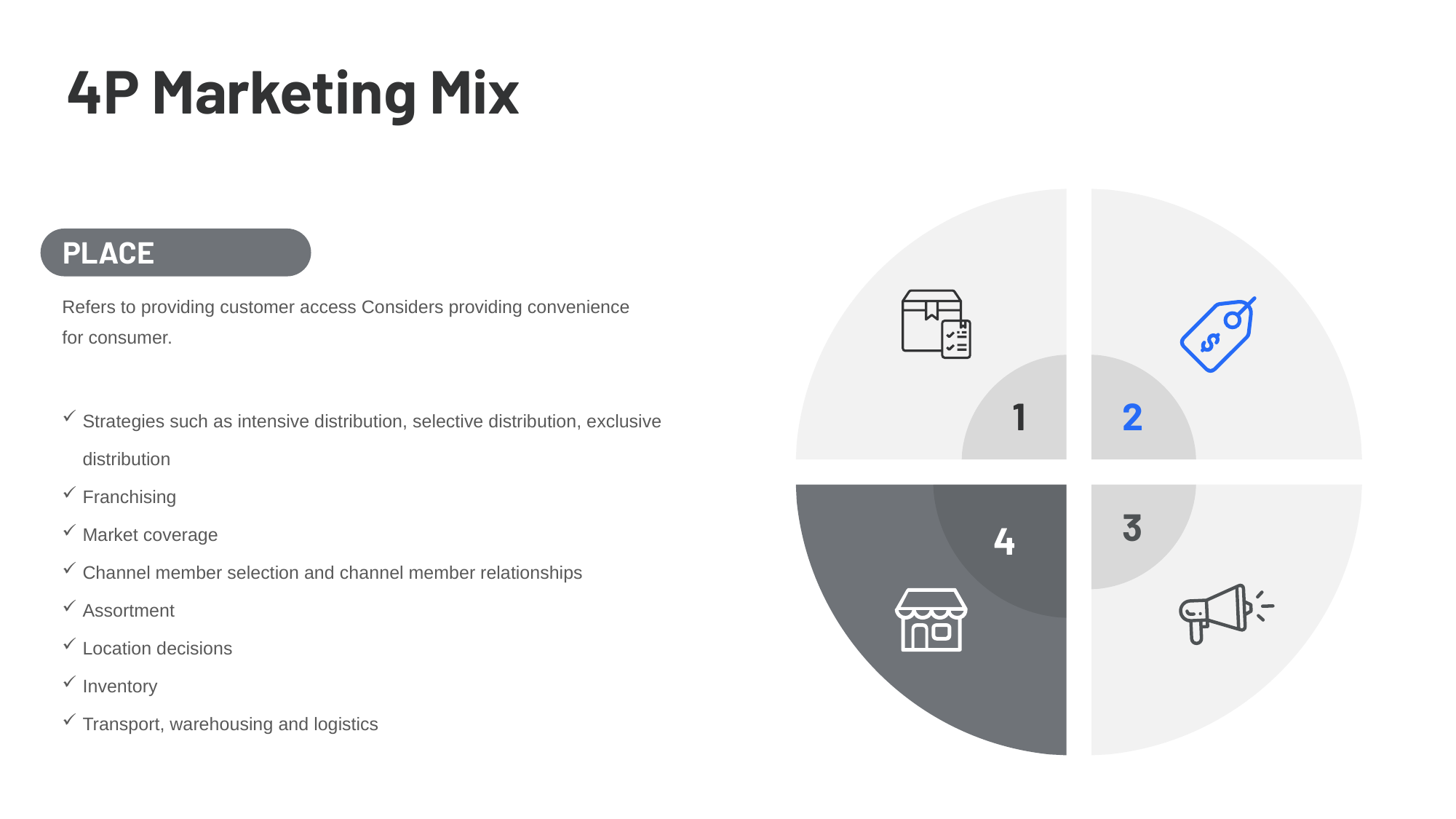

4P Marketing Mix

PLACE
Refers to providing customer access Considers providing convenience for consumer.

1
2
Strategies such as intensive distribution, selective distribution, exclusive distribution
Franchising
Market coverage
Channel member selection and channel member relationships
Assortment
Location decisions
Inventory
Transport, warehousing and logistics

4

3